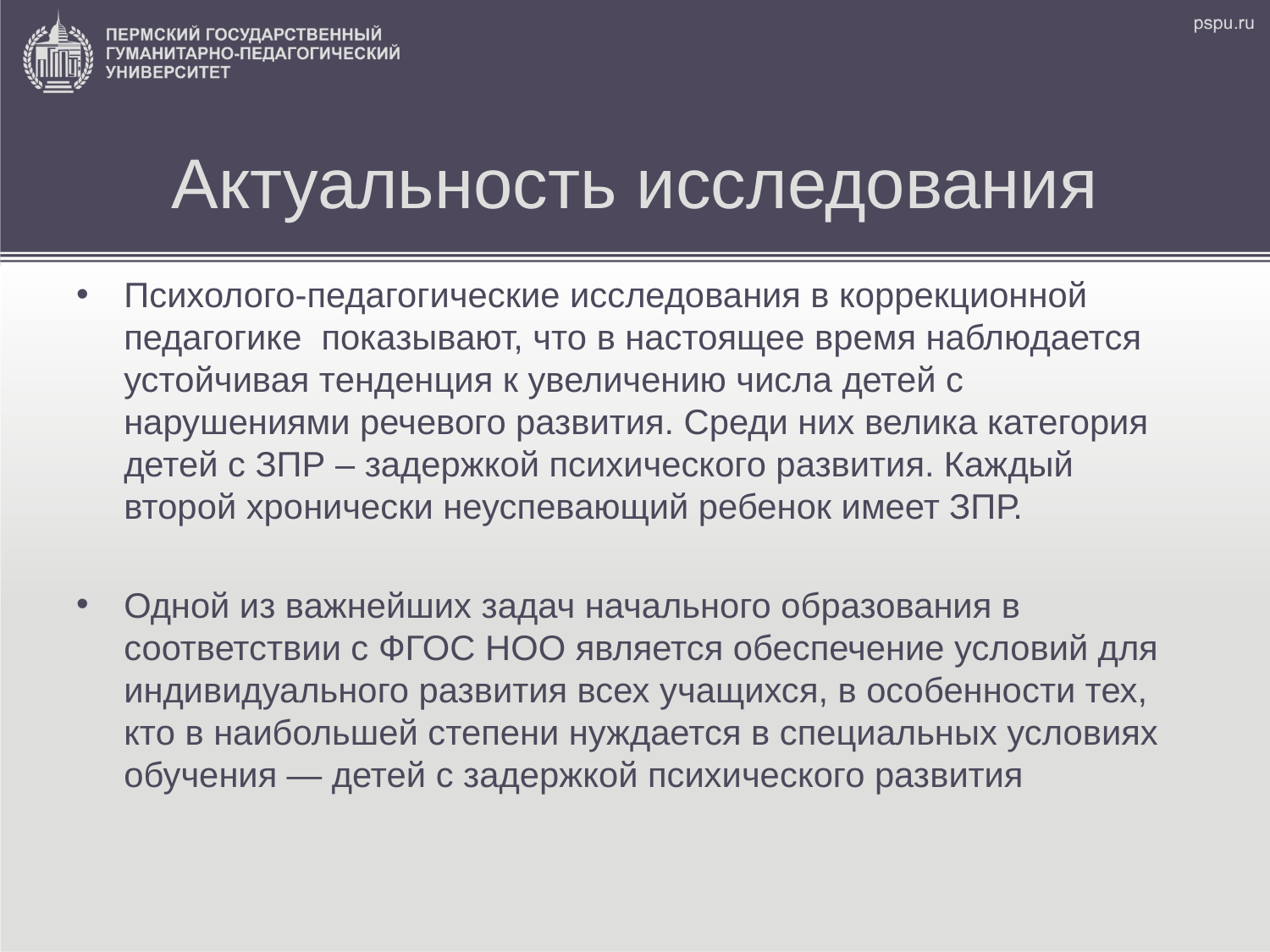

# Актуальность исследования
Психолого-педагогические исследования в коррекционной педагогике  показывают, что в настоящее время наблюдается устойчивая тенденция к увеличению числа детей с нарушениями речевого развития. Среди них велика категория детей с ЗПР – задержкой психического развития. Каждый второй хронически неуспевающий ребенок имеет ЗПР.

Одной из важнейших задач начального образования в соответствии с ФГОС НОО является обеспечение условий для индивидуального развития всех учащихся, в особенности тех, кто в наибольшей степени нуждается в специальных условиях обучения — детей с задержкой психического развития